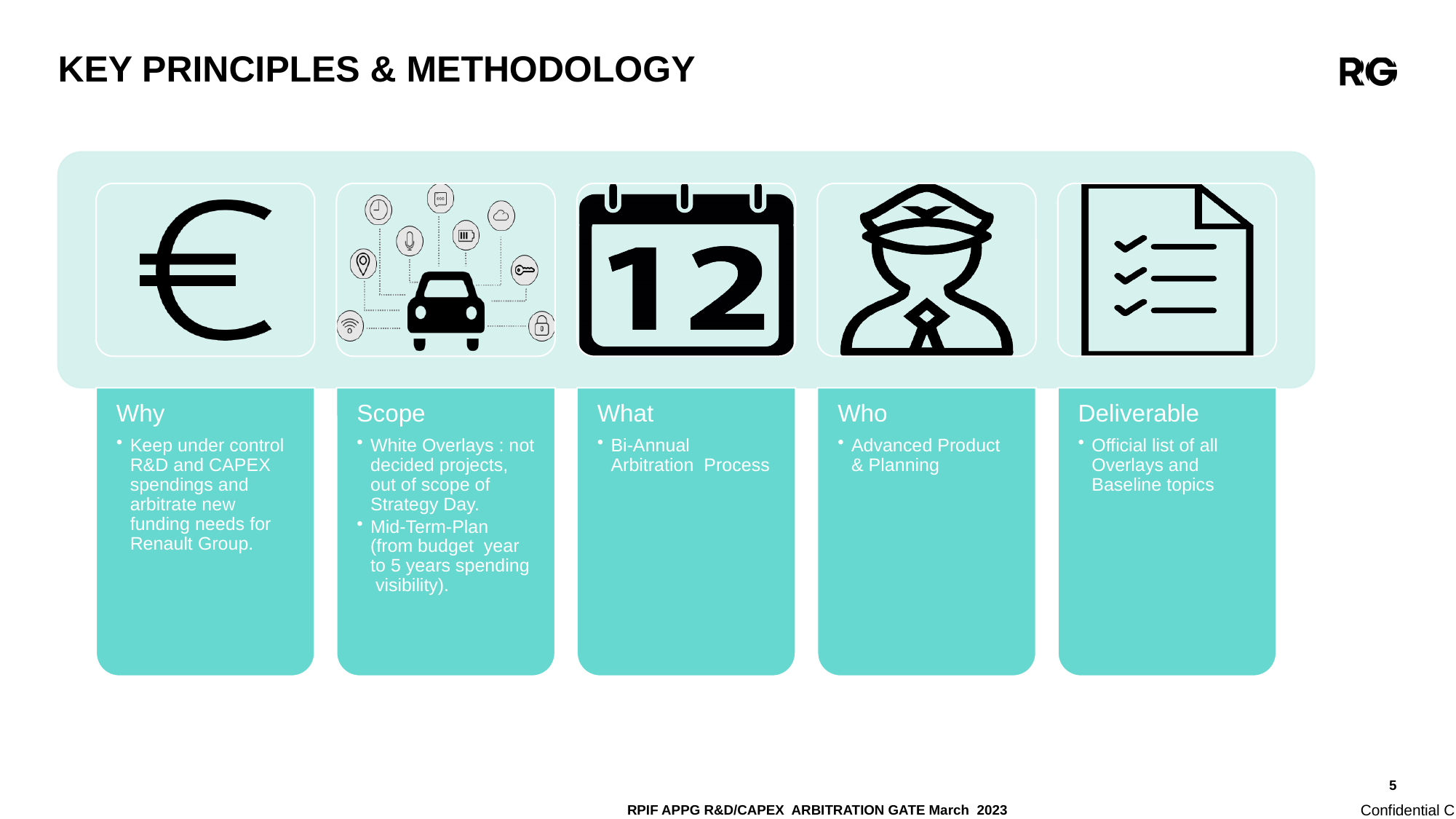

KEY PRINCIPLES & METHODOLOGY

Why
Keep under control R&D and CAPEX spendings and arbitrate new funding needs for Renault Group.
Scope
White Overlays : not decided projects,  out of scope of Strategy Day.
Mid-Term-Plan (from budget  year to 5 years spending  visibility).
What
Bi-Annual Arbitration  Process
Who
Advanced Product & Planning
Deliverable
Official list of all Overlays and Baseline topics
RPIF APPG R&D/CAPEX  ARBITRATION GATE March  2023